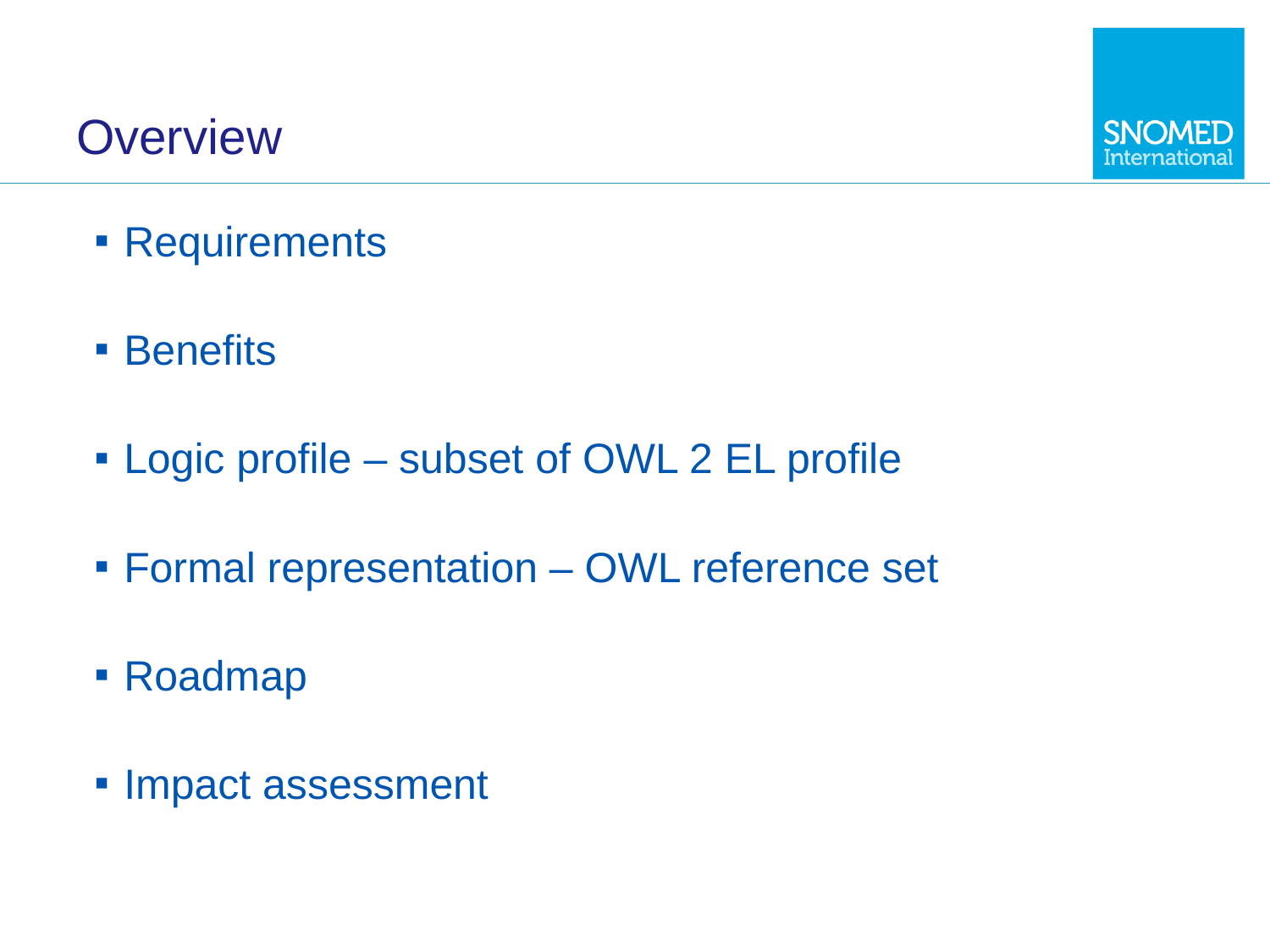

# Overview
Requirements

Benefits

Logic profile – subset of OWL 2 EL profile

Formal representation – OWL reference set

Roadmap

Impact assessment